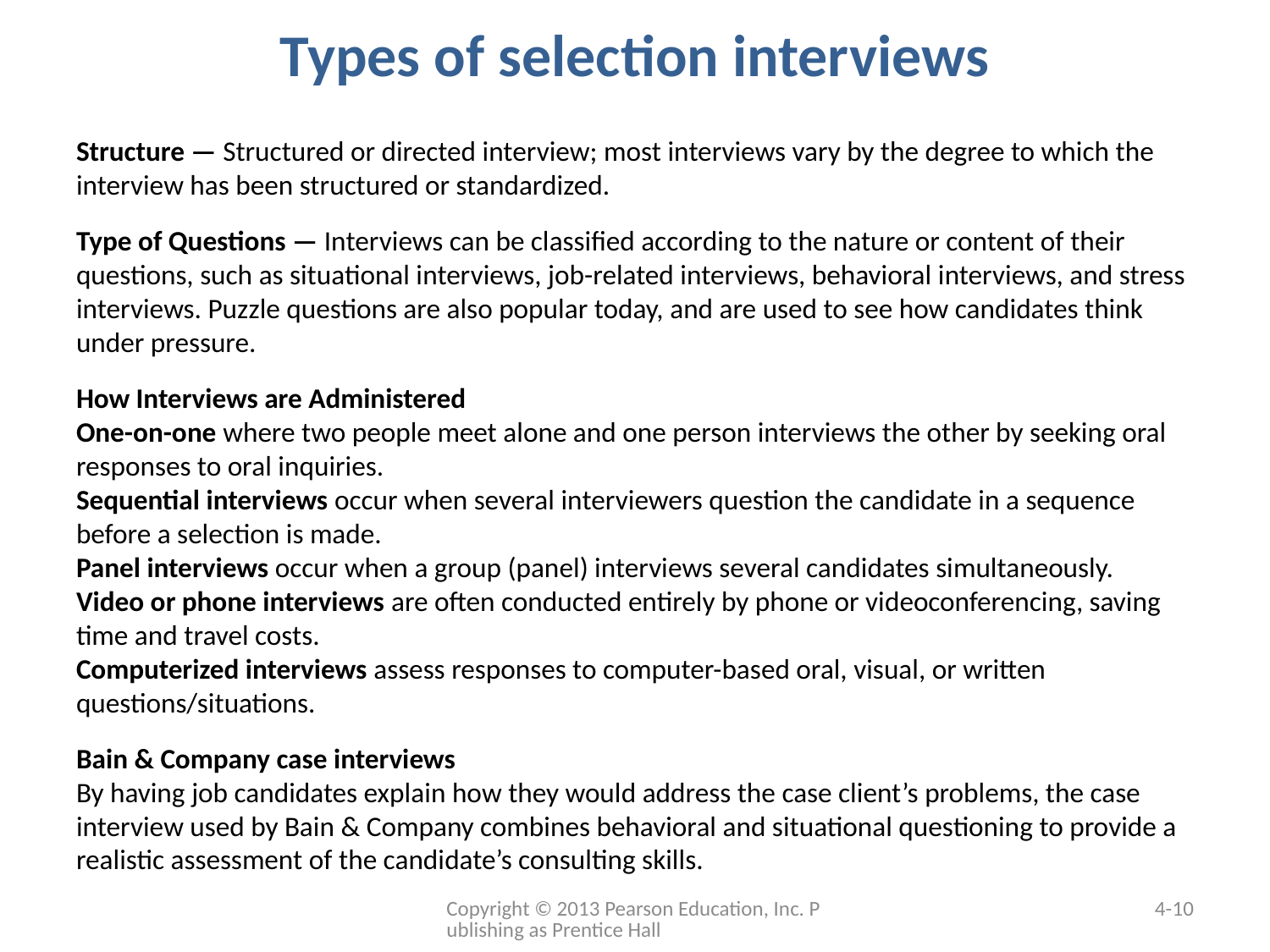

# Types of selection interviews
Structure — Structured or directed interview; most interviews vary by the degree to which the interview has been structured or standardized.

Type of Questions — Interviews can be classified according to the nature or content of their questions, such as situational interviews, job-related interviews, behavioral interviews, and stress interviews. Puzzle questions are also popular today, and are used to see how candidates think under pressure.

How Interviews are Administered
One-on-one where two people meet alone and one person interviews the other by seeking oral responses to oral inquiries.
Sequential interviews occur when several interviewers question the candidate in a sequence before a selection is made.
Panel interviews occur when a group (panel) interviews several candidates simultaneously.
Video or phone interviews are often conducted entirely by phone or videoconferencing, saving time and travel costs.
Computerized interviews assess responses to computer-based oral, visual, or written questions/situations.

Bain & Company case interviews
By having job candidates explain how they would address the case client’s problems, the case interview used by Bain & Company combines behavioral and situational questioning to provide a realistic assessment of the candidate’s consulting skills.
Copyright © 2013 Pearson Education, Inc. Publishing as Prentice Hall
4-10